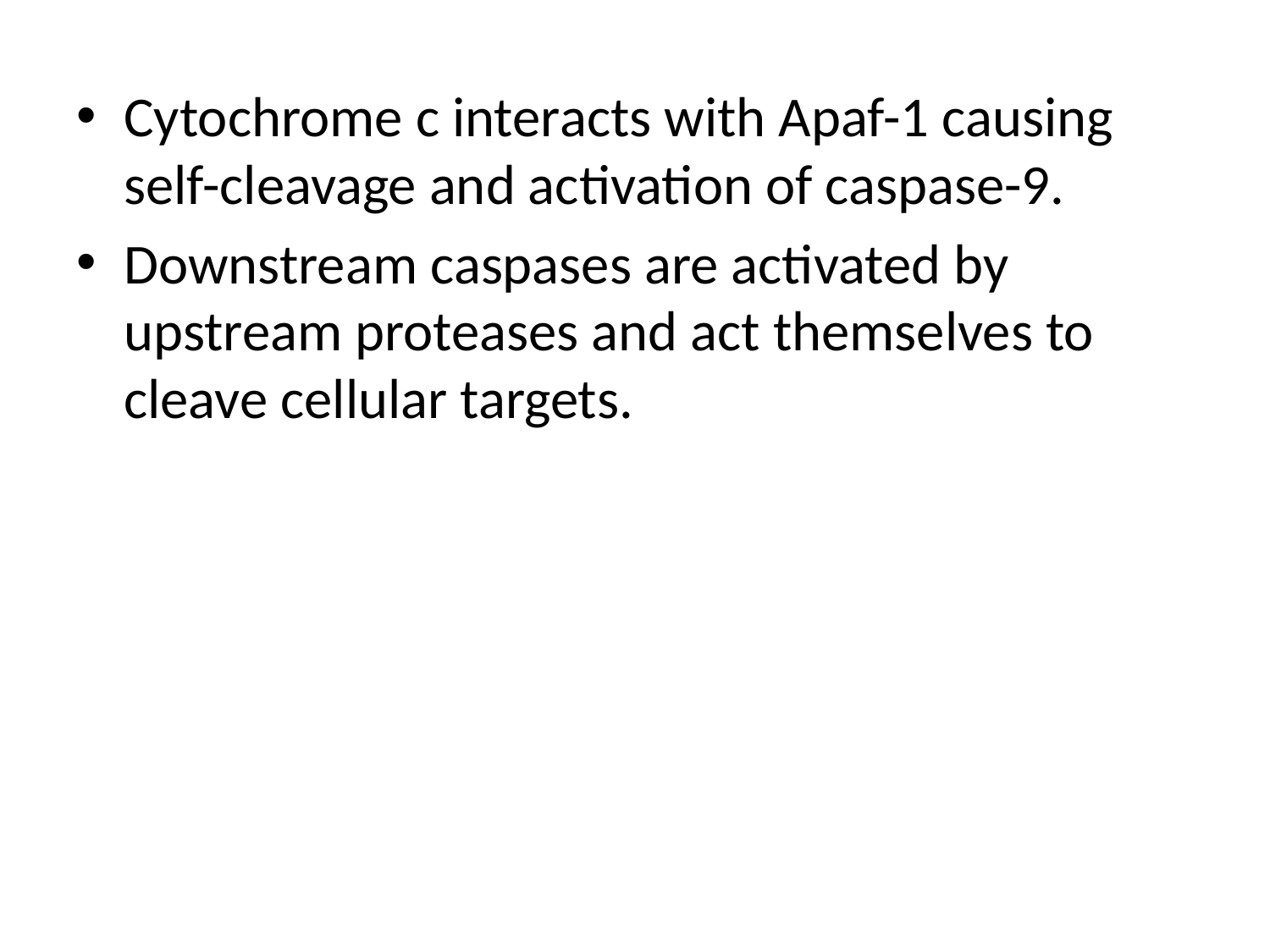

Cytochrome c interacts with Apaf-1 causing self-cleavage and activation of caspase-9.
Downstream caspases are activated by upstream proteases and act themselves to cleave cellular targets.